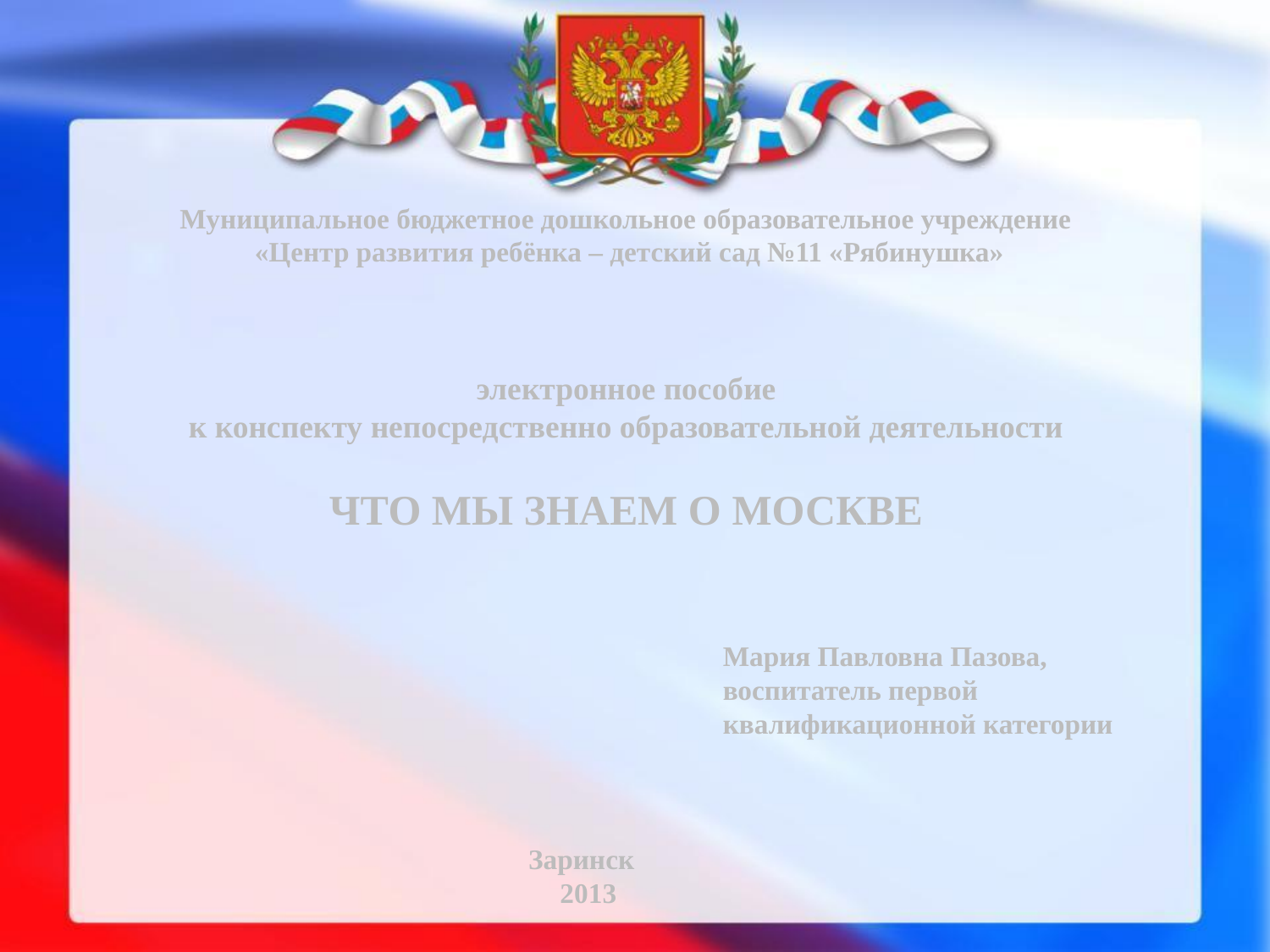

Муниципальное бюджетное дошкольное образовательное учреждение
 «Центр развития ребёнка – детский сад №11 «Рябинушка»

электронное пособие
к конспекту непосредственно образовательной деятельности

ЧТО МЫ ЗНАЕМ О МОСКВЕ

Мария Павловна Пазова,
воспитатель первой
квалификационной категории

Заринск
  2013